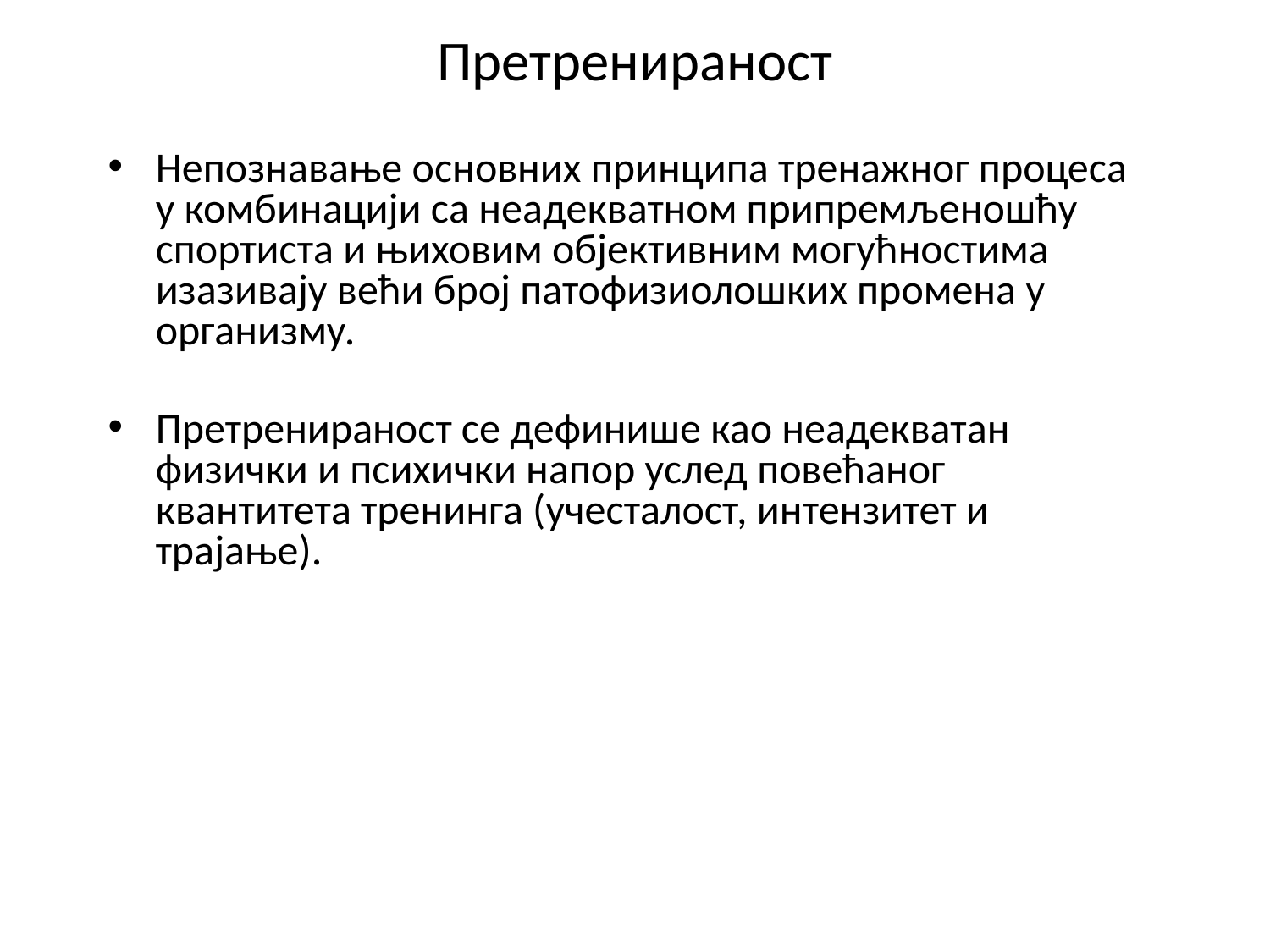

# Претренираност
Непознавање основних принципа тренажног процеса у комбинацији са неадекватном припремљеношћу спортиста и њиховим објективним могућностима изазивају већи број патофизиолошких промена у организму.

Претренираност се дефинише као неадекватан физички и психички напор услед повећаног квантитета тренинга (учесталост, интензитет и трајање).